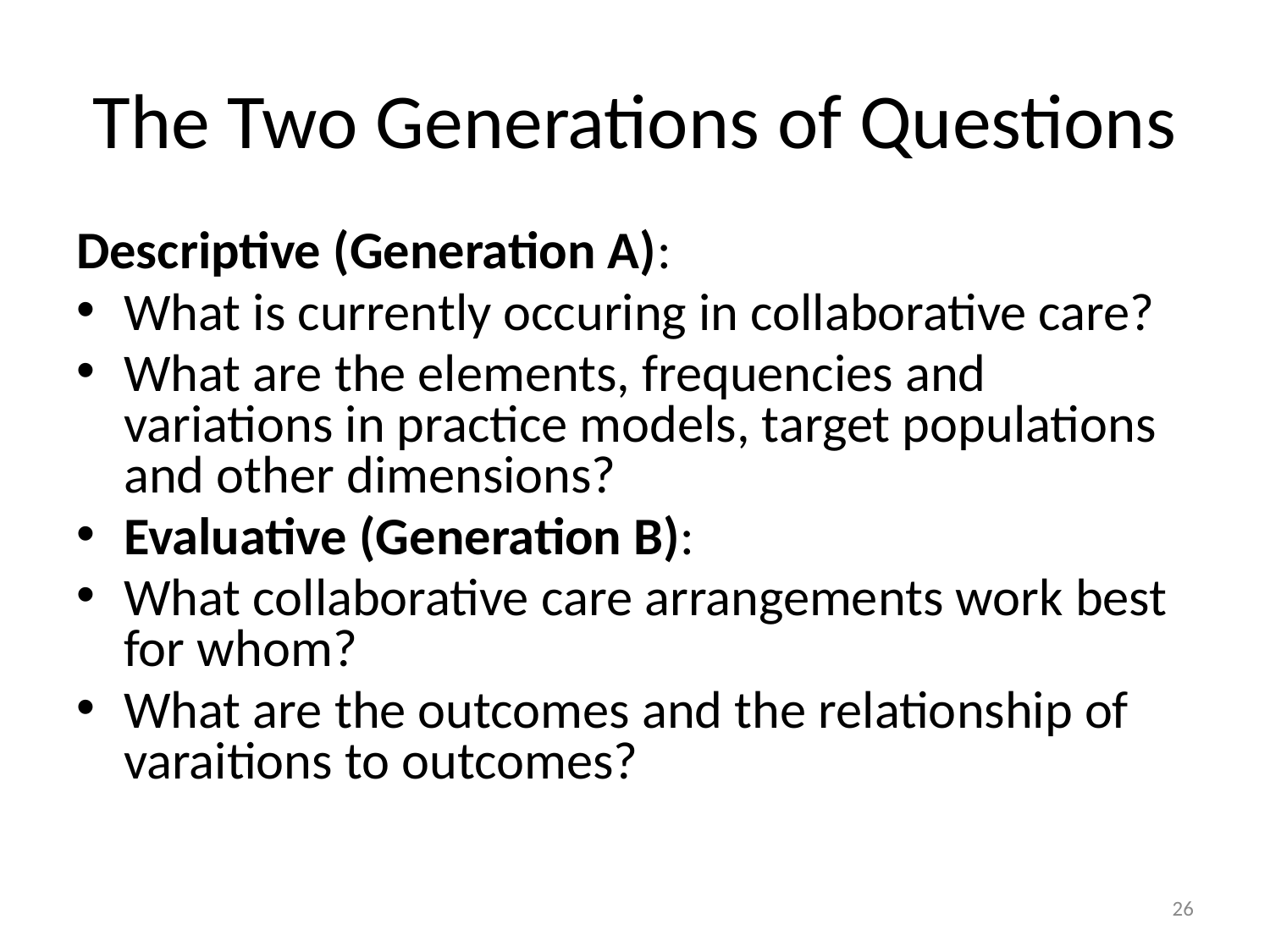

# The Two Generations of Questions
Descriptive (Generation A):
What is currently occuring in collaborative care?
What are the elements, frequencies and variations in practice models, target populations and other dimensions?
Evaluative (Generation B):
What collaborative care arrangements work best for whom?
What are the outcomes and the relationship of varaitions to outcomes?

26